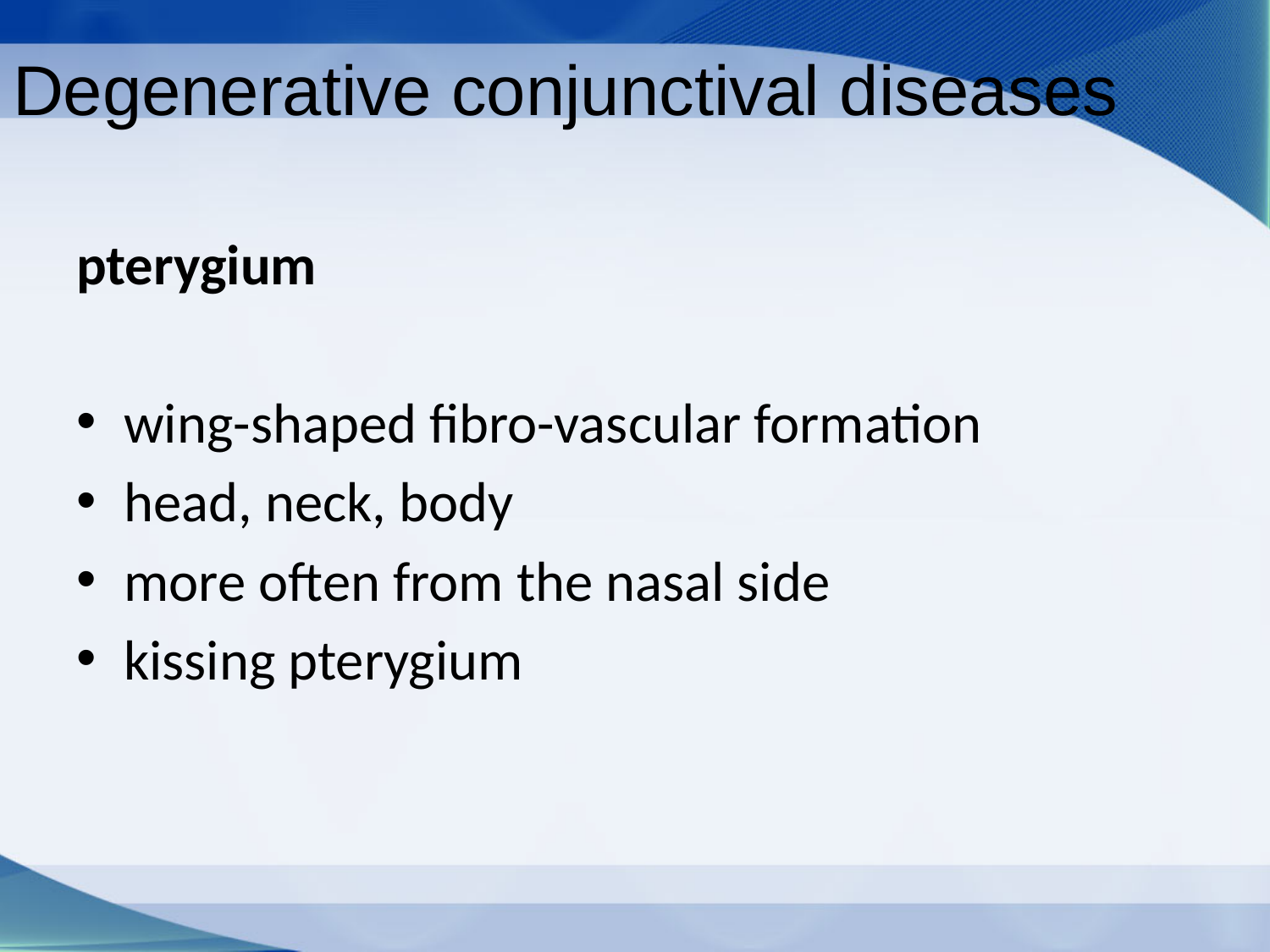

# Degenerative conjunctival diseases
pterygium

wing-shaped fibro-vascular formation
head, neck, body
more often from the nasal side
kissing pterygium